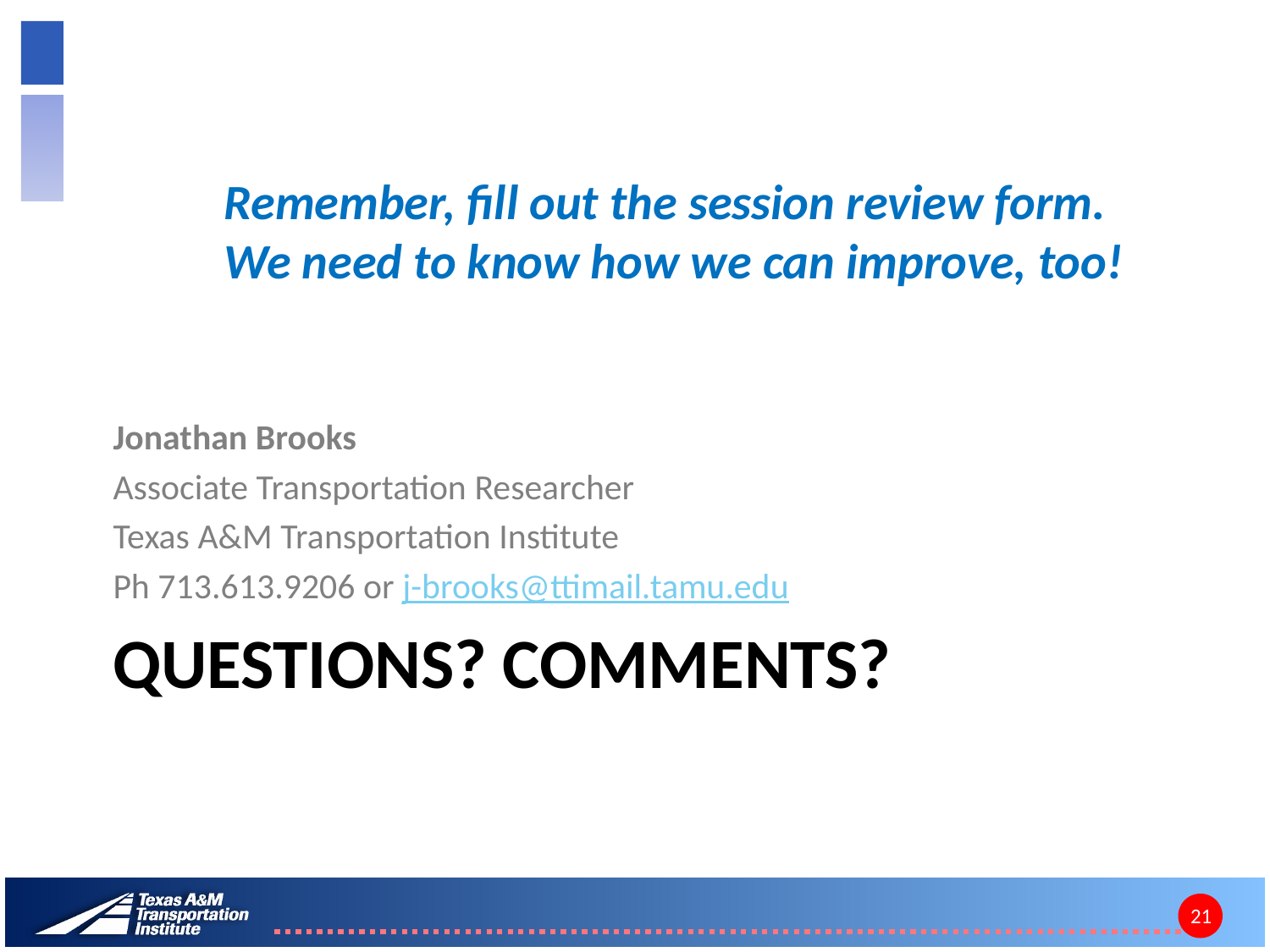

Remember, fill out the session review form. We need to know how we can improve, too!
Jonathan Brooks
Associate Transportation Researcher
Texas A&M Transportation Institute
Ph 713.613.9206 or j-brooks@ttimail.tamu.edu
# Questions? Comments?
21